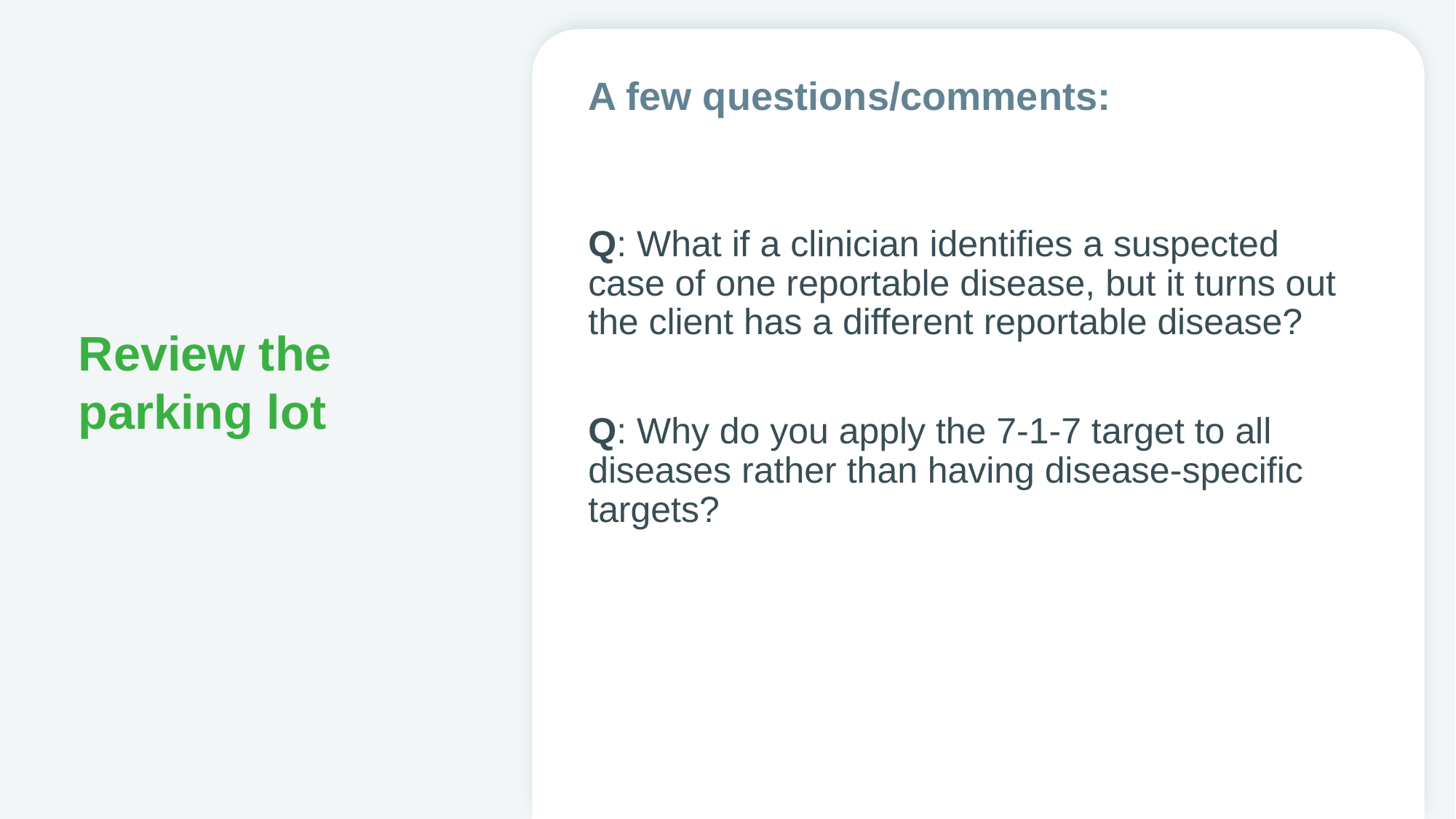

A few questions/comments:
# Review the parking lot
Q: What if a clinician identifies a suspected case of one reportable disease, but it turns out the client has a different reportable disease?

Q: Why do you apply the 7-1-7 target to all diseases rather than having disease-specific targets?